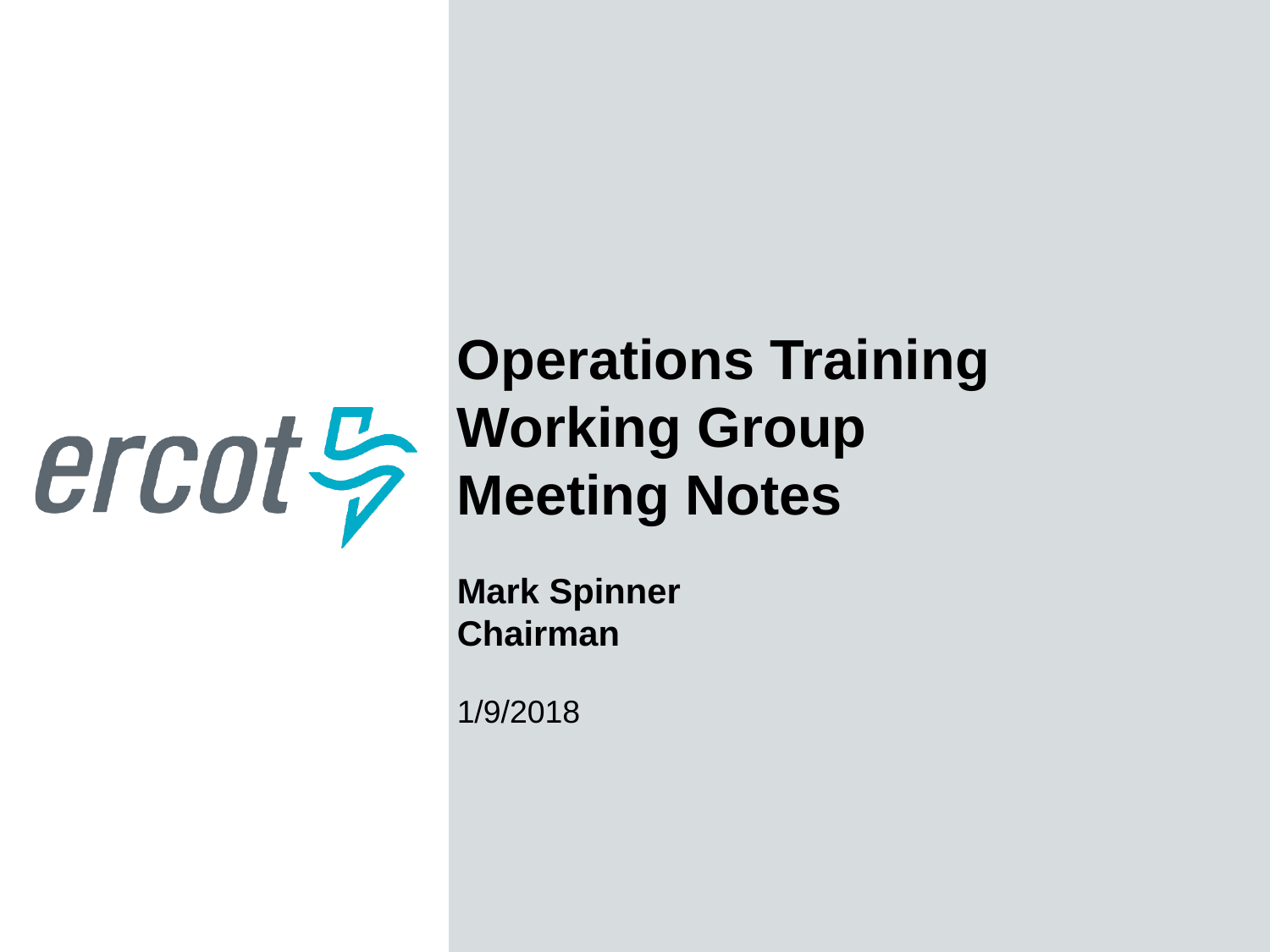

Operations Training Working Group
Meeting Notes

Mark Spinner
Chairman

1/9/2018